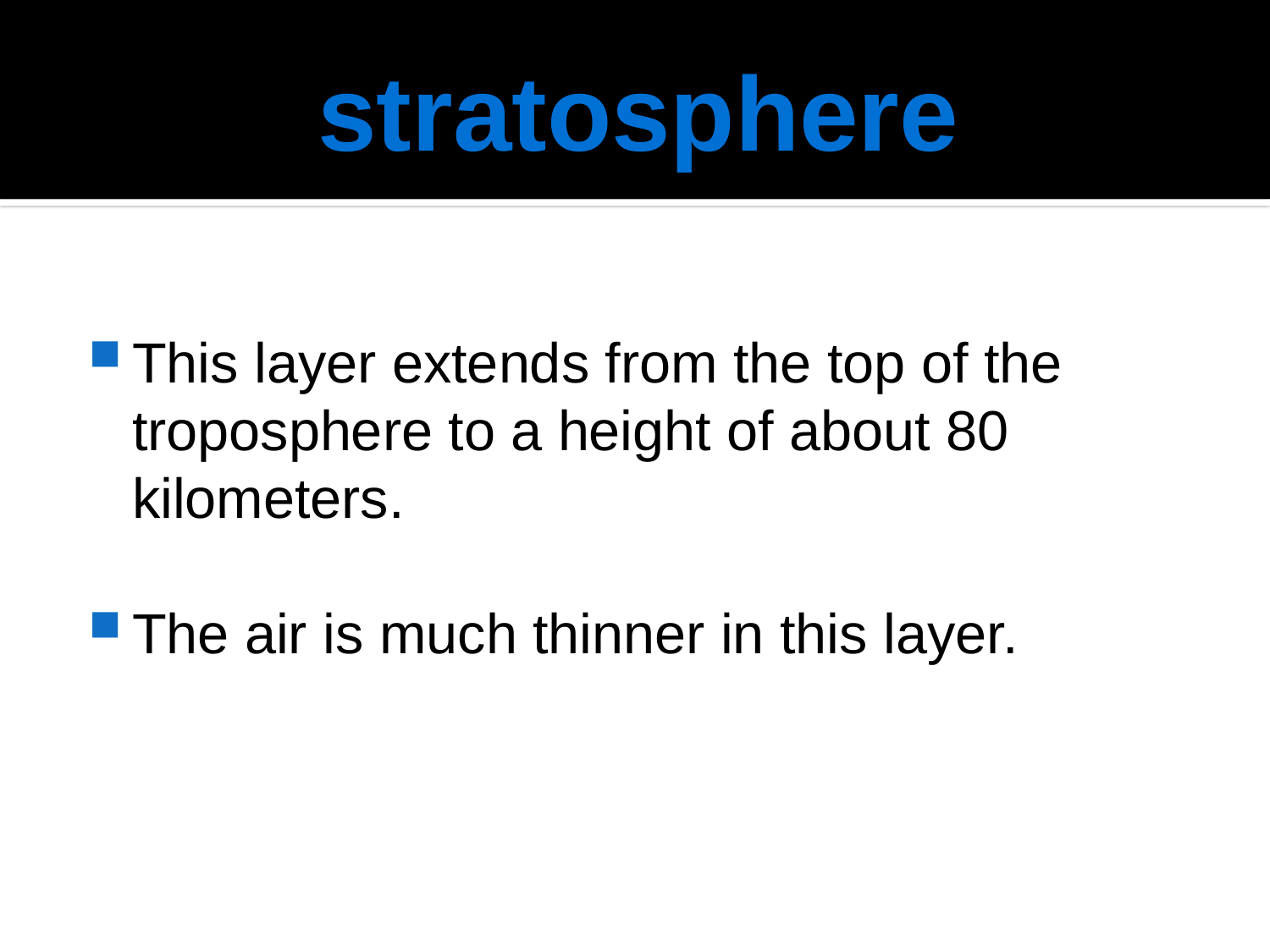

# stratosphere

This layer extends from the top of the troposphere to a height of about 80 kilometers.

The air is much thinner in this layer.